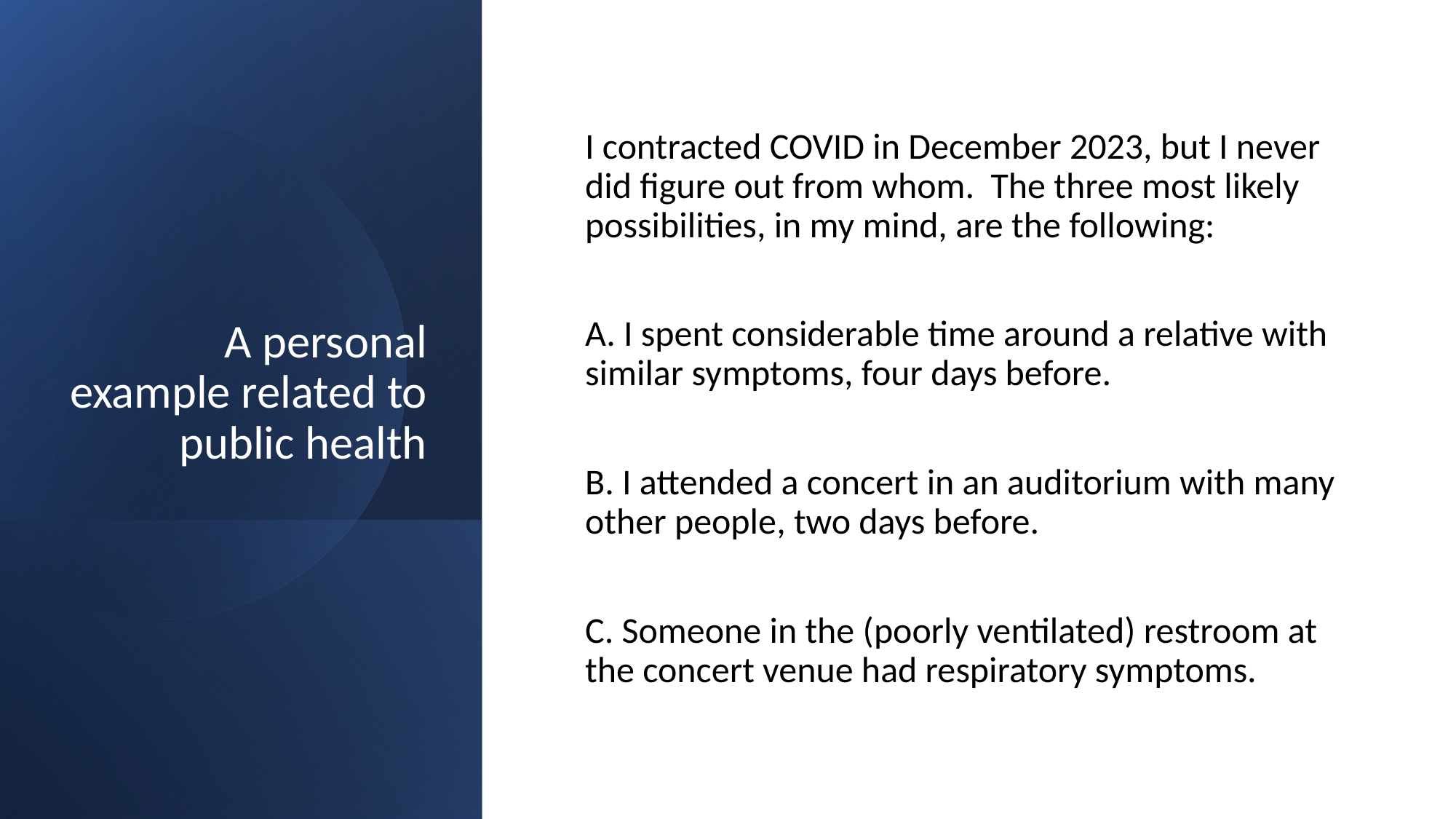

# A personal example related to public health
I contracted COVID in December 2023, but I never did figure out from whom.  The three most likely possibilities, in my mind, are the following:

A. I spent considerable time around a relative with similar symptoms, four days before.

B. I attended a concert in an auditorium with many other people, two days before.

C. Someone in the (poorly ventilated) restroom at the concert venue had respiratory symptoms.